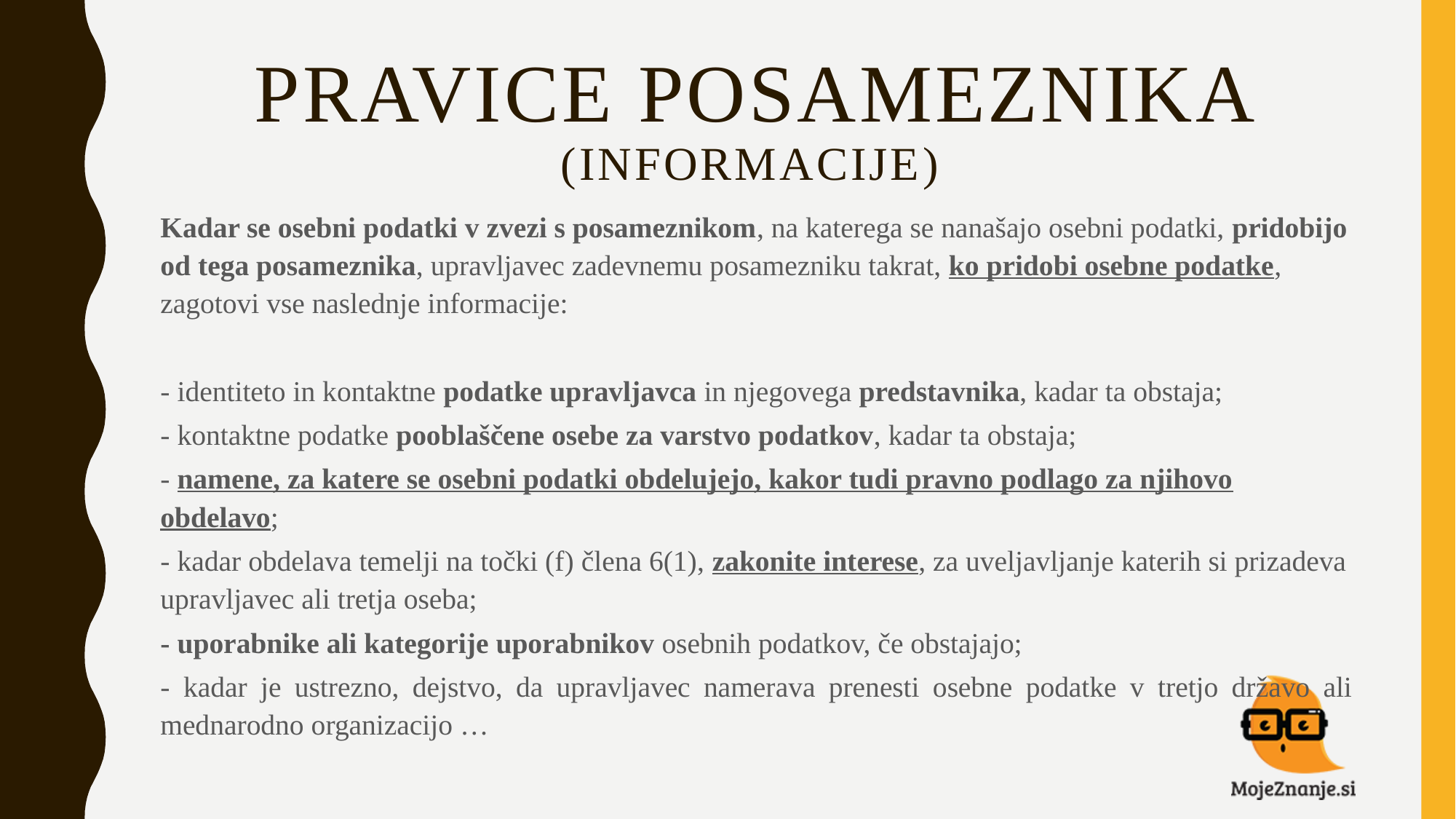

# Pravice posameznika (Informacije)
Kadar se osebni podatki v zvezi s posameznikom, na katerega se nanašajo osebni podatki, pridobijo od tega posameznika, upravljavec zadevnemu posamezniku takrat, ko pridobi osebne podatke, zagotovi vse naslednje informacije:

- identiteto in kontaktne podatke upravljavca in njegovega predstavnika, kadar ta obstaja;
- kontaktne podatke pooblaščene osebe za varstvo podatkov, kadar ta obstaja;
- namene, za katere se osebni podatki obdelujejo, kakor tudi pravno podlago za njihovo obdelavo;
- kadar obdelava temelji na točki (f) člena 6(1), zakonite interese, za uveljavljanje katerih si prizadeva upravljavec ali tretja oseba;
- uporabnike ali kategorije uporabnikov osebnih podatkov, če obstajajo;
- kadar je ustrezno, dejstvo, da upravljavec namerava prenesti osebne podatke v tretjo državo ali mednarodno organizacijo …